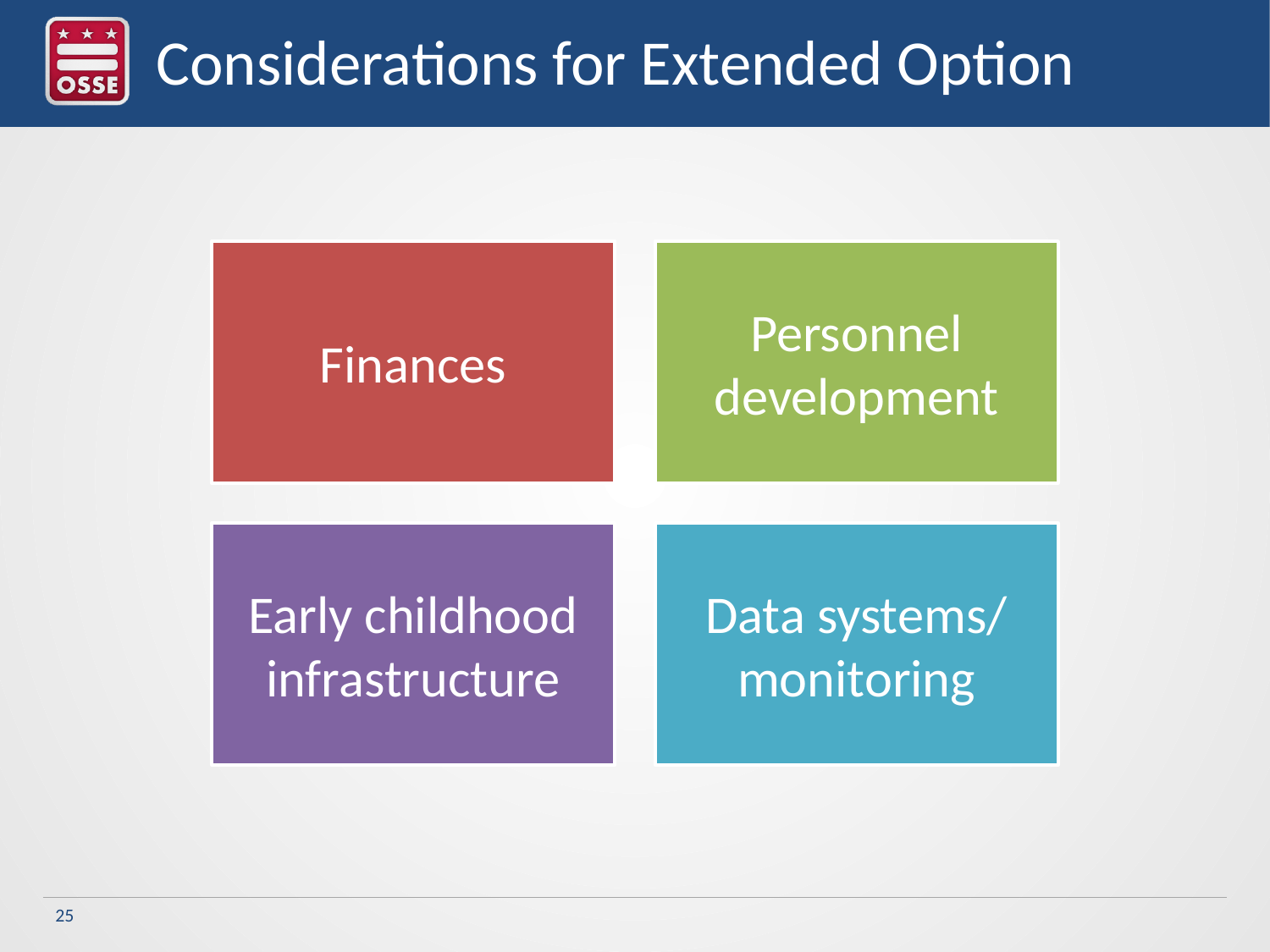

Considerations for Extended Option
Finances
Personnel
development
Early childhood infrastructure
Data systems/
monitoring
25